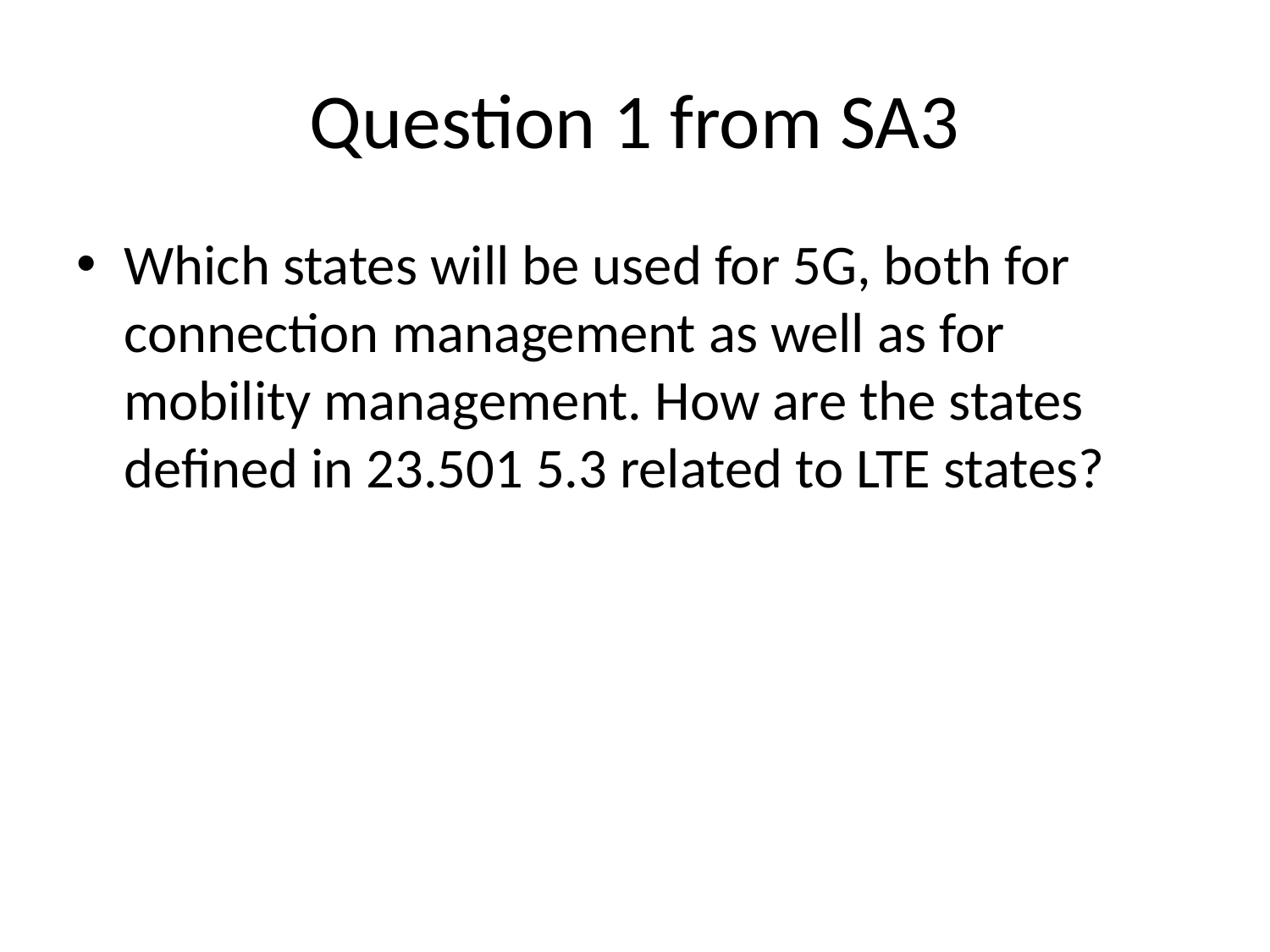

# Question 1 from SA3
Which states will be used for 5G, both for connection management as well as for mobility management. How are the states defined in 23.501 5.3 related to LTE states?